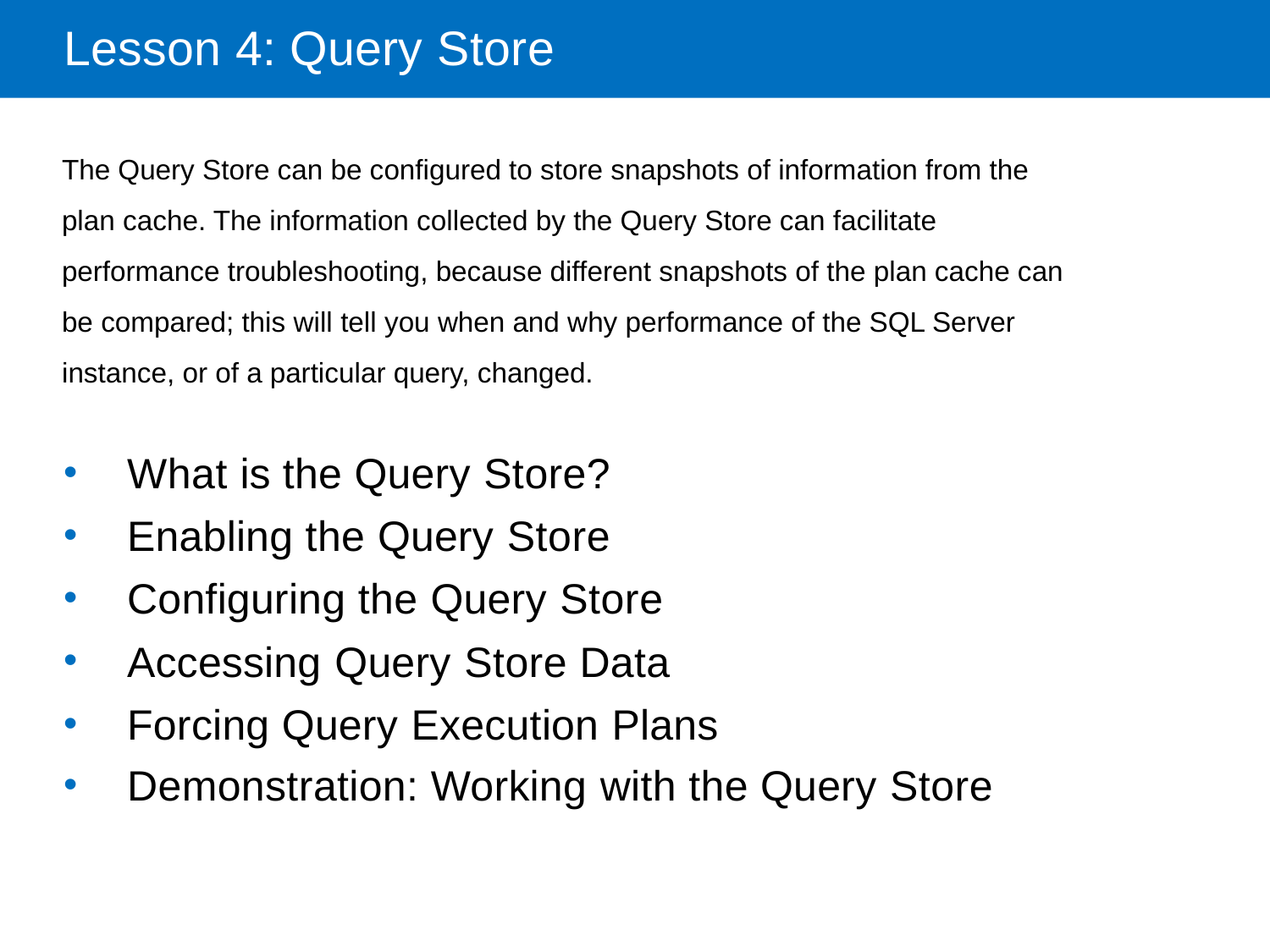

Lesson 4: Query Store

The Query Store can be configured to store snapshots of information from the plan cache. The information collected by the Query Store can facilitate performance troubleshooting, because different snapshots of the plan cache can be compared; this will tell you when and why performance of the SQL Server instance, or of a particular query, changed.

What is the Query Store?
Enabling the Query Store
Configuring the Query Store
Accessing Query Store Data
Forcing Query Execution Plans
Demonstration: Working with the Query Store